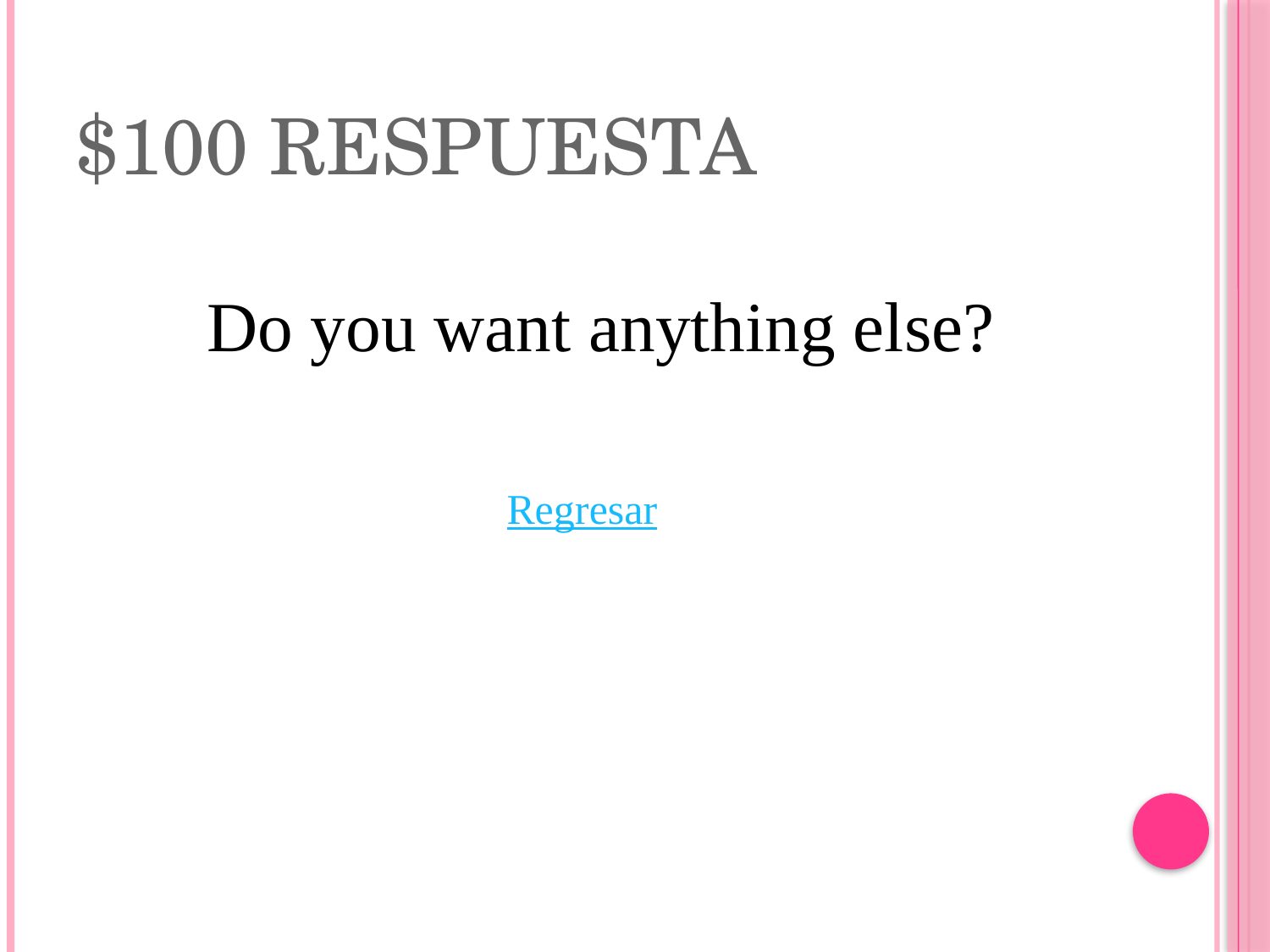

# $100 Respuesta
Do you want anything else?
Regresar